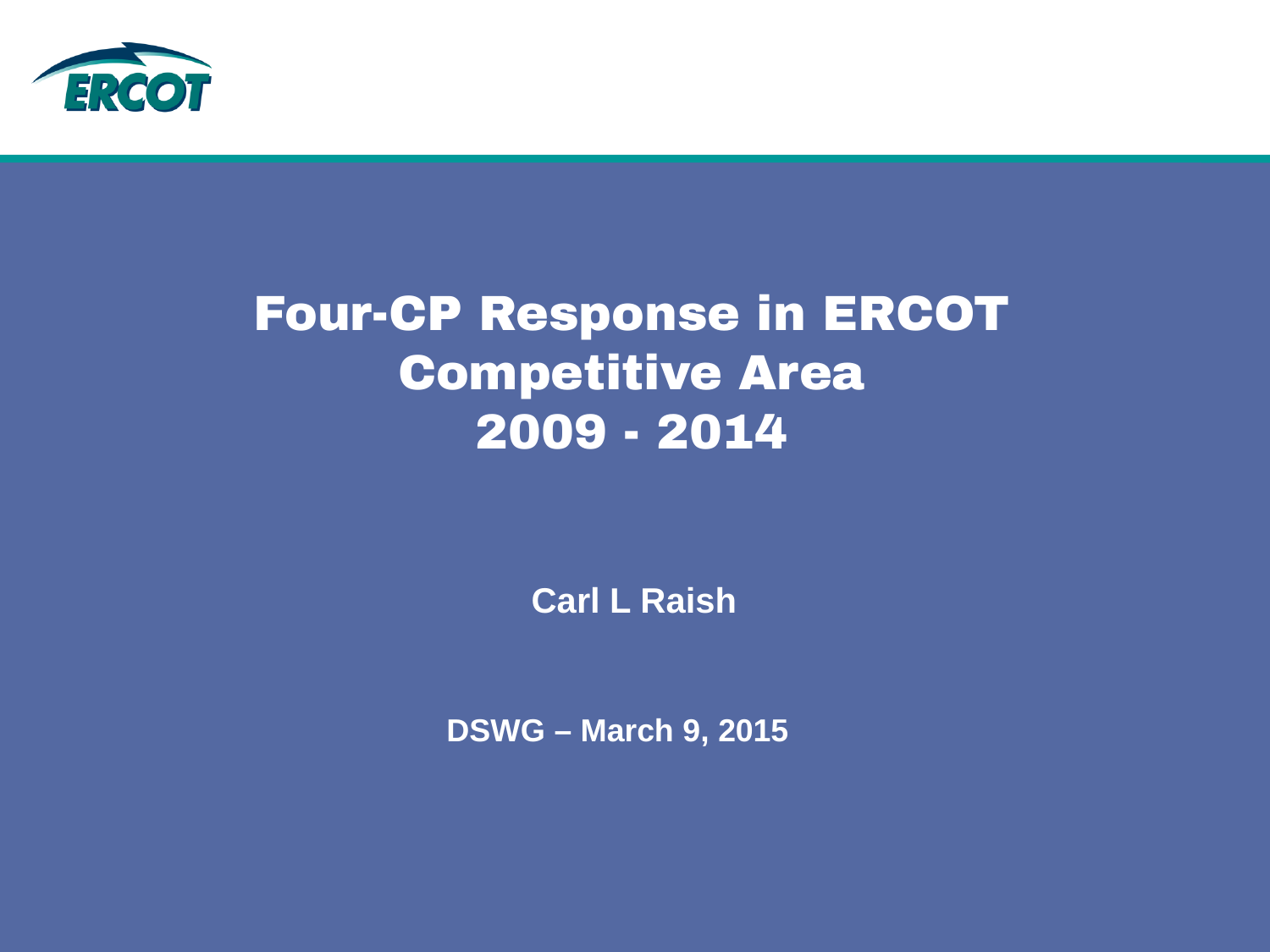

# Four-CP Response in ERCOT Competitive Area 2009 - 2014
Carl L Raish
DSWG – March 9, 2015